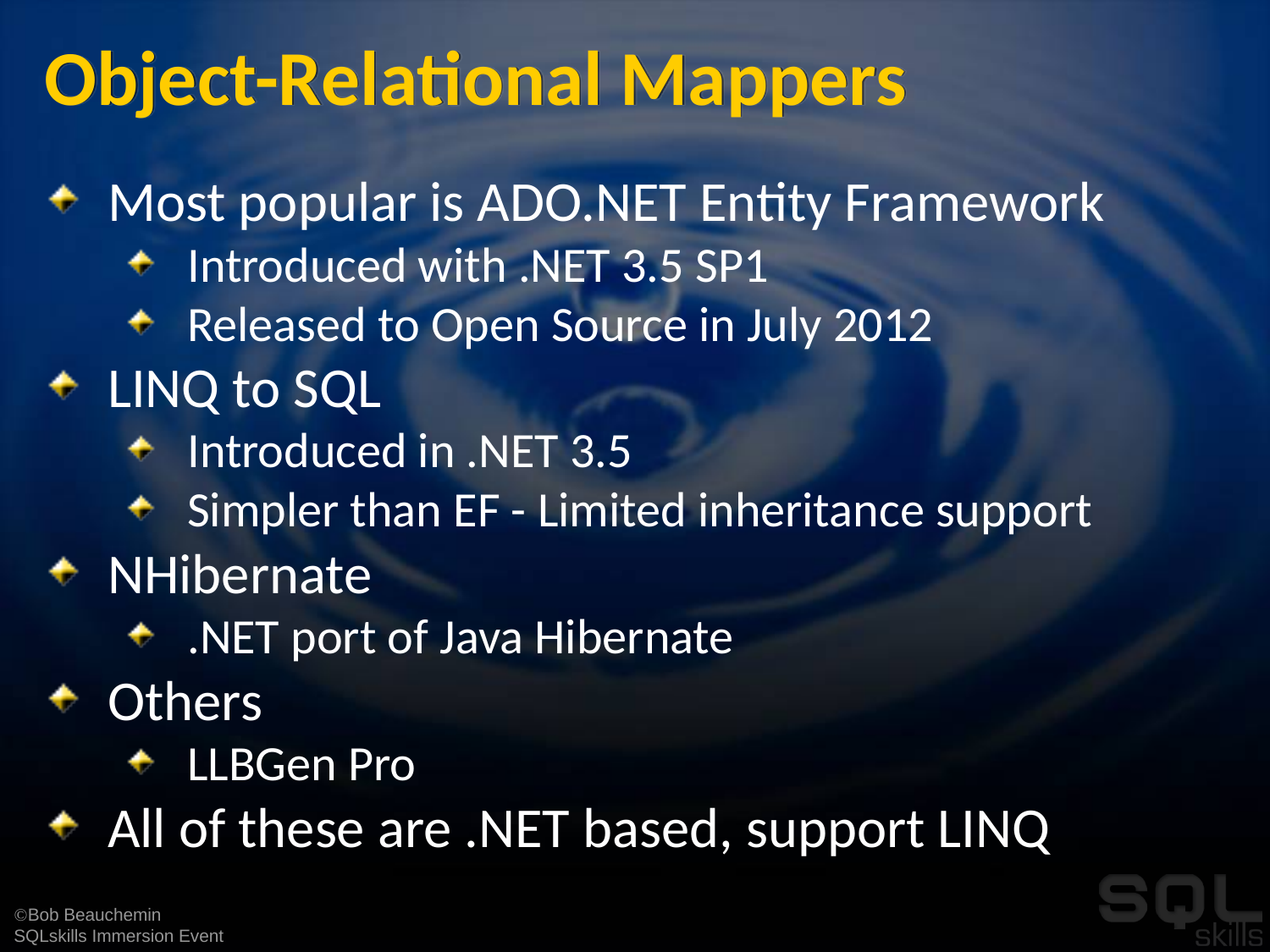

# Object-Relational Mappers
Most popular is ADO.NET Entity Framework
Introduced with .NET 3.5 SP1
Released to Open Source in July 2012
LINQ to SQL
Introduced in .NET 3.5
Simpler than EF - Limited inheritance support
NHibernate
.NET port of Java Hibernate
Others
LLBGen Pro
All of these are .NET based, support LINQ